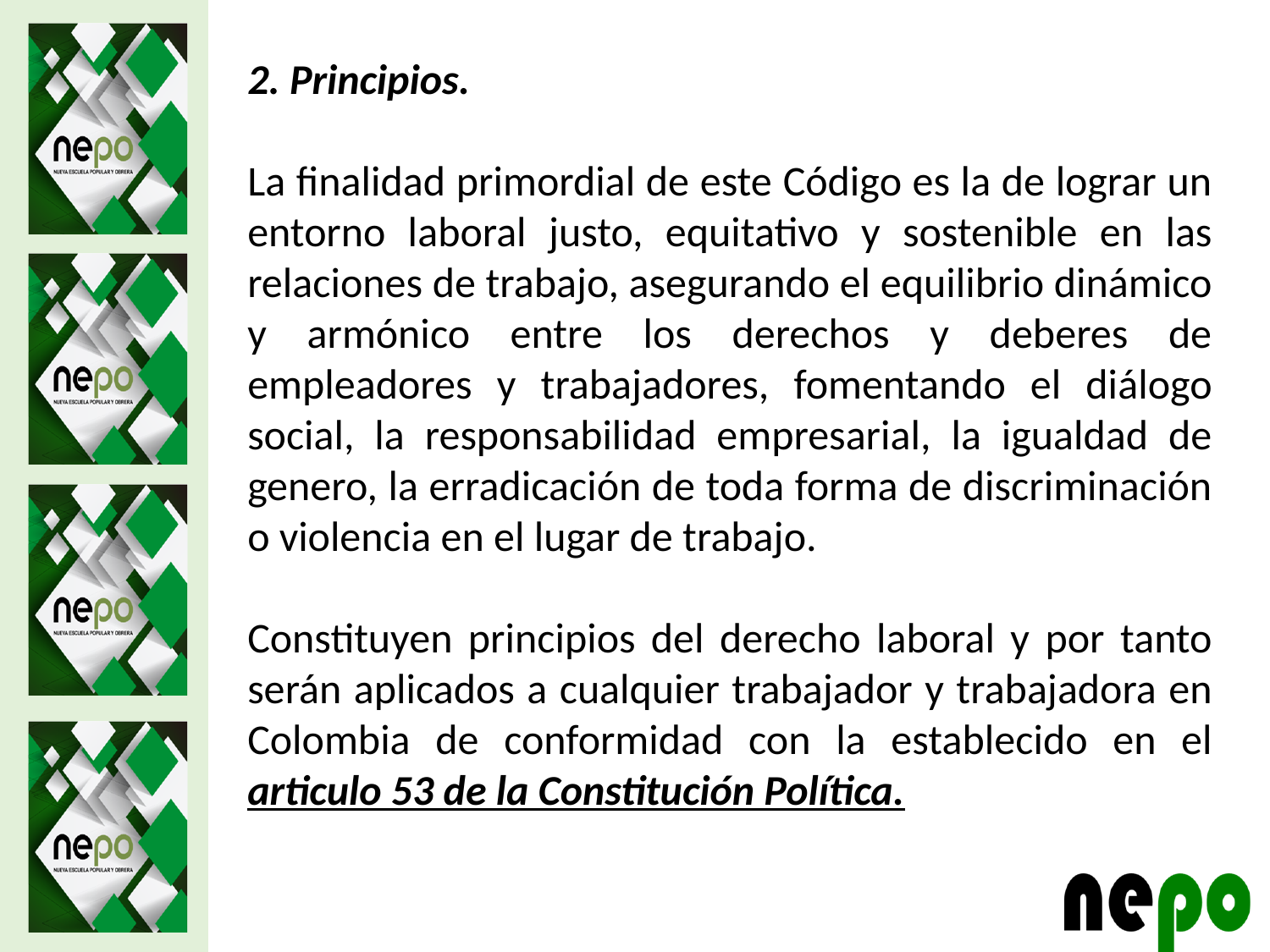

2. Principios.

La finalidad primordial de este Código es la de lograr un entorno laboral justo, equitativo y sostenible en las relaciones de trabajo, asegurando el equilibrio dinámico y armónico entre los derechos y deberes de empleadores y trabajadores, fomentando el diálogo social, la responsabilidad empresarial, la igualdad de genero, la erradicación de toda forma de discriminación o violencia en el lugar de trabajo.

Constituyen principios del derecho laboral y por tanto serán aplicados a cualquier trabajador y trabajadora en Colombia de conformidad con la establecido en el articulo 53 de la Constitución Política.